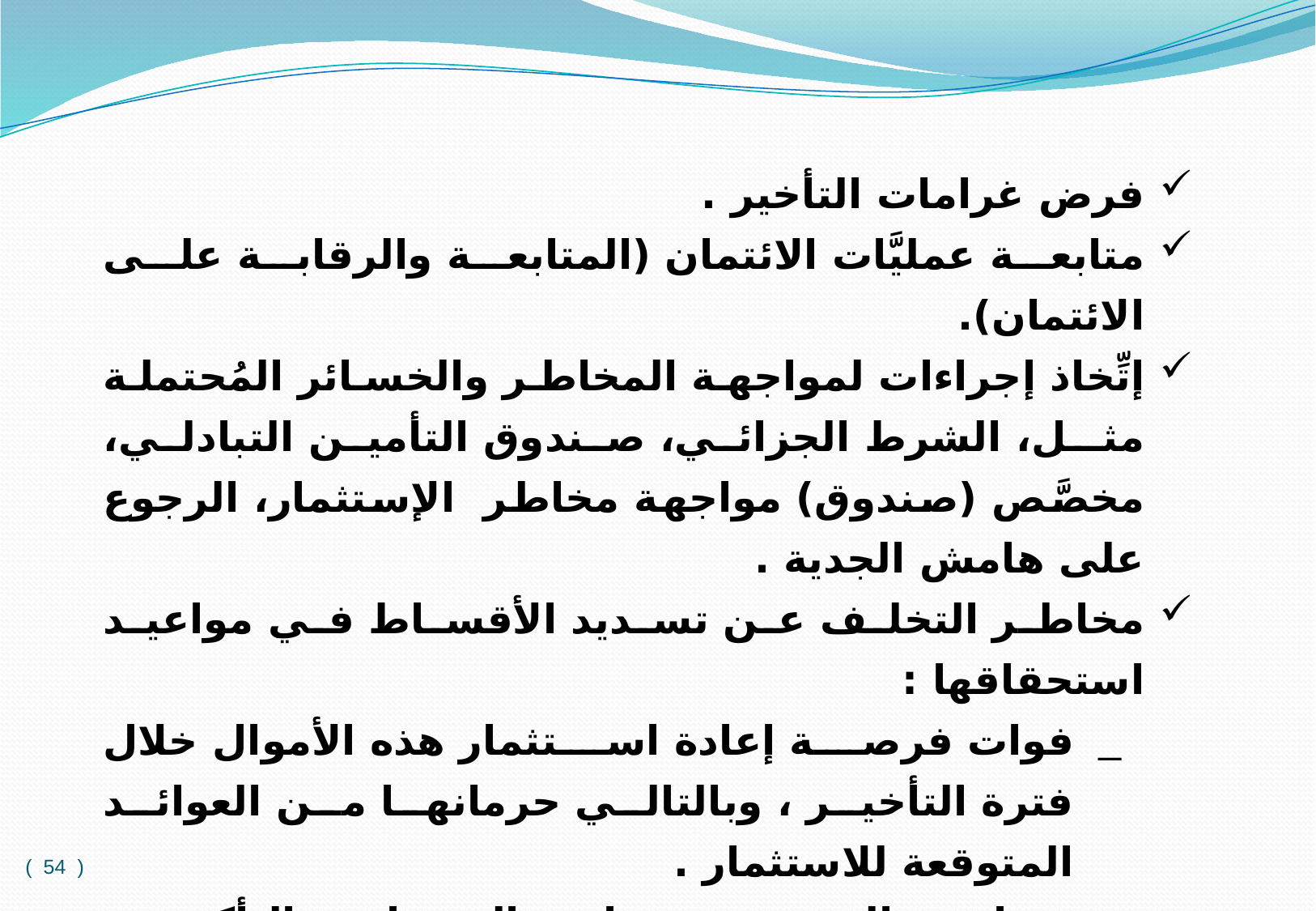

فرض غرامات التأخير .
متابعة عمليَّات الائتمان (المتابعة والرقابة على الائتمان).
إتِّخاذ إجراءات لمواجهة المخاطر والخسائر المُحتملة مثـل، الشرط الجزائي، صندوق التأمين التبادلي، مخصَّص (صندوق) مواجهة مخاطر  الإستثمار، الرجوع على هامش الجدية .
مخاطر التخلف عن تسديد الأقساط في مواعيد استحقاقها :
فوات فرصة إعادة استثمار هذه الأموال خلال فترة التأخير ، وبالتالي حرمانها من العوائد المتوقعة للاستثمار .
مضاعفة الجهود عند دراسة التمويل ، والتأكد من جدواه ، والقدرة على سداد الالتزامات وكفاية الضمانات واكتمال توثيقها ، ومراقبة عمليات التمويل ومتابعتها الأمر الذي ادى إلى ارتفاع كلفة منح التمويل .
(  54  )